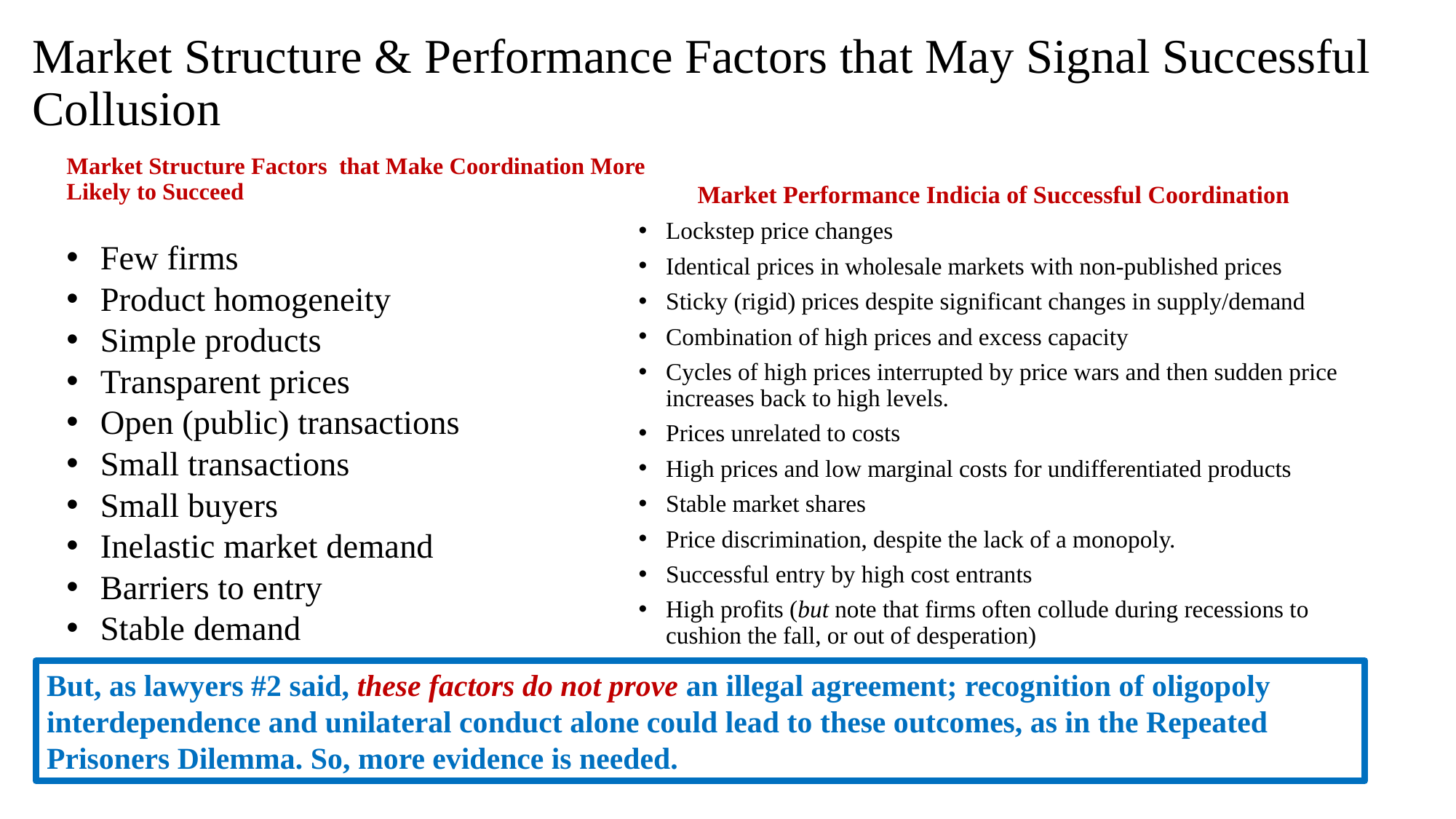

# Market Structure & Performance Factors that May Signal Successful Collusion
Market Structure Factors  that Make Coordination More Likely to Succeed
Market Performance Indicia of Successful Coordination
Lockstep price changes
Identical prices in wholesale markets with non-published prices
Sticky (rigid) prices despite significant changes in supply/demand
Combination of high prices and excess capacity
Cycles of high prices interrupted by price wars and then sudden price increases back to high levels.
Prices unrelated to costs
High prices and low marginal costs for undifferentiated products
Stable market shares
Price discrimination, despite the lack of a monopoly.
Successful entry by high cost entrants
High profits (but note that firms often collude during recessions to cushion the fall, or out of desperation)

Few firms
Product homogeneity
Simple products
Transparent prices
Open (public) transactions
Small transactions
Small buyers
Inelastic market demand
Barriers to entry
Stable demand

But, as lawyers #2 said, these factors do not prove an illegal agreement; recognition of oligopoly interdependence and unilateral conduct alone could lead to these outcomes, as in the Repeated Prisoners Dilemma. So, more evidence is needed.